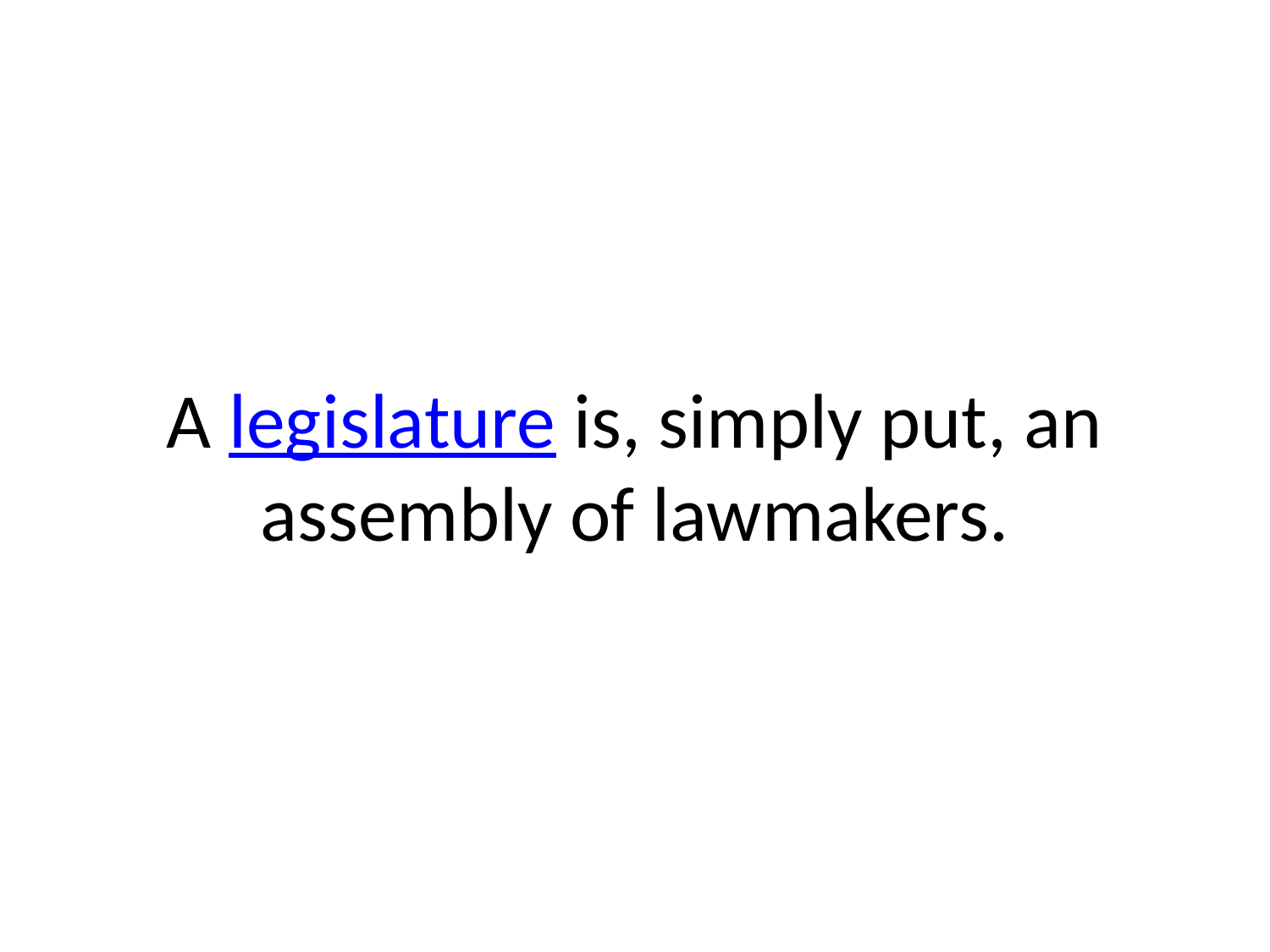

# A legislature is, simply put, an assembly of lawmakers.